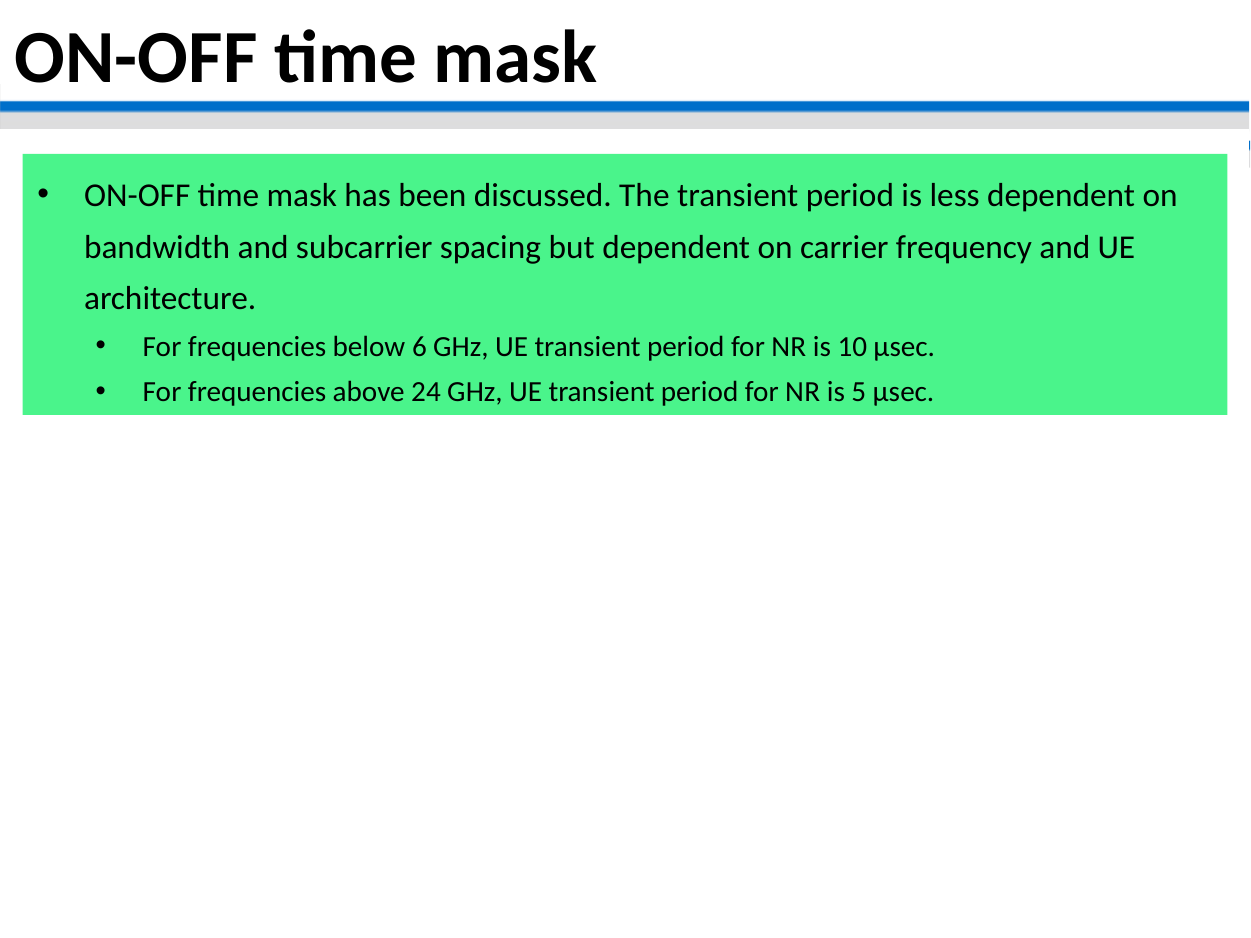

ON-OFF time mask
ON-OFF time mask has been discussed. The transient period is less dependent on bandwidth and subcarrier spacing but dependent on carrier frequency and UE architecture.
For frequencies below 6 GHz, UE transient period for NR is 10 µsec.
For frequencies above 24 GHz, UE transient period for NR is 5 µsec.